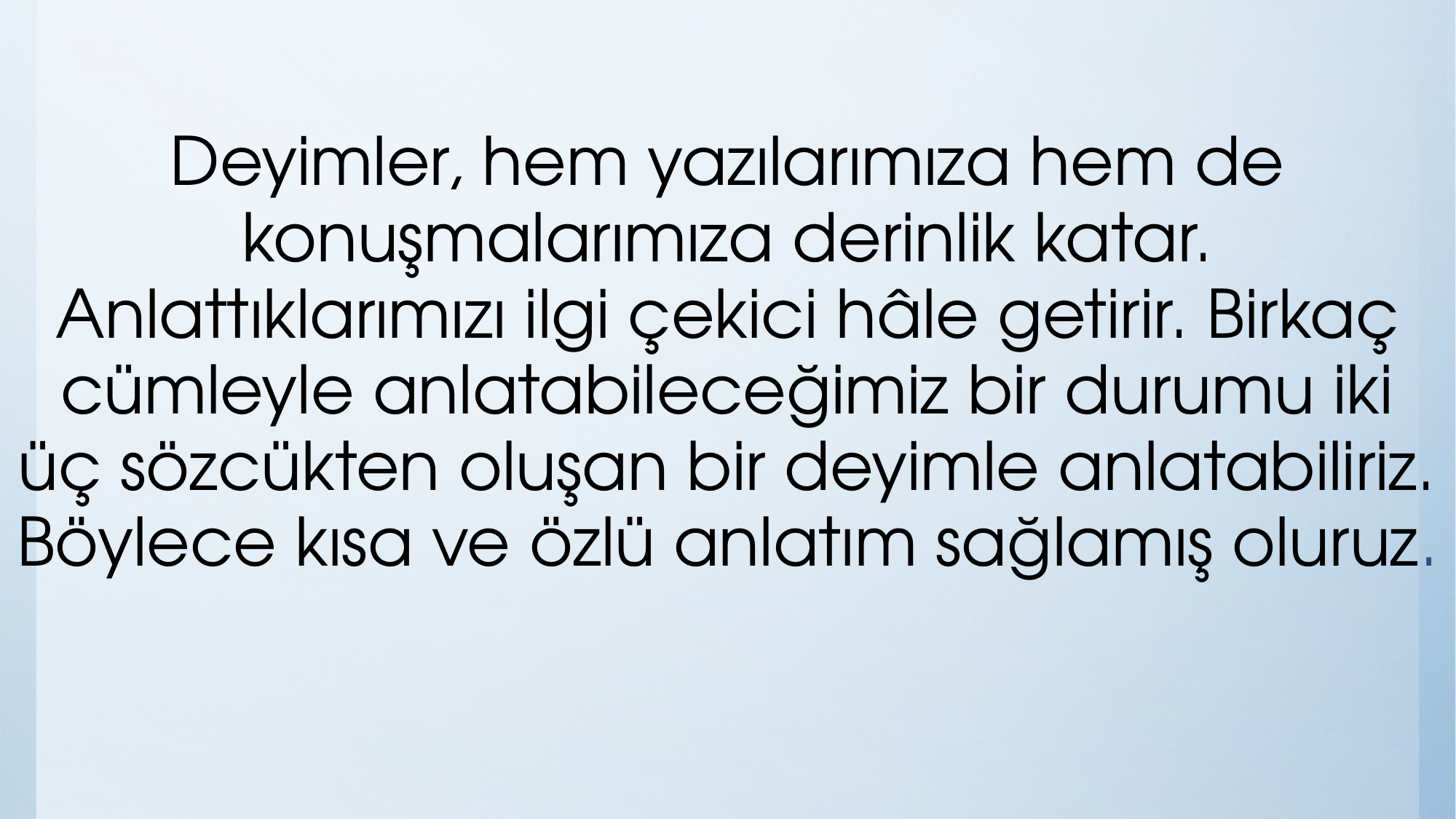

Deyimler, hem yazılarımıza hem de konuşmalarımıza derinlik katar. Anlattıklarımızı ilgi çekici hâle getirir. Birkaç cümleyle anlatabileceğimiz bir durumu iki üç sözcükten oluşan bir deyimle anlatabiliriz. Böylece kısa ve özlü anlatım sağlamış oluruz.
#